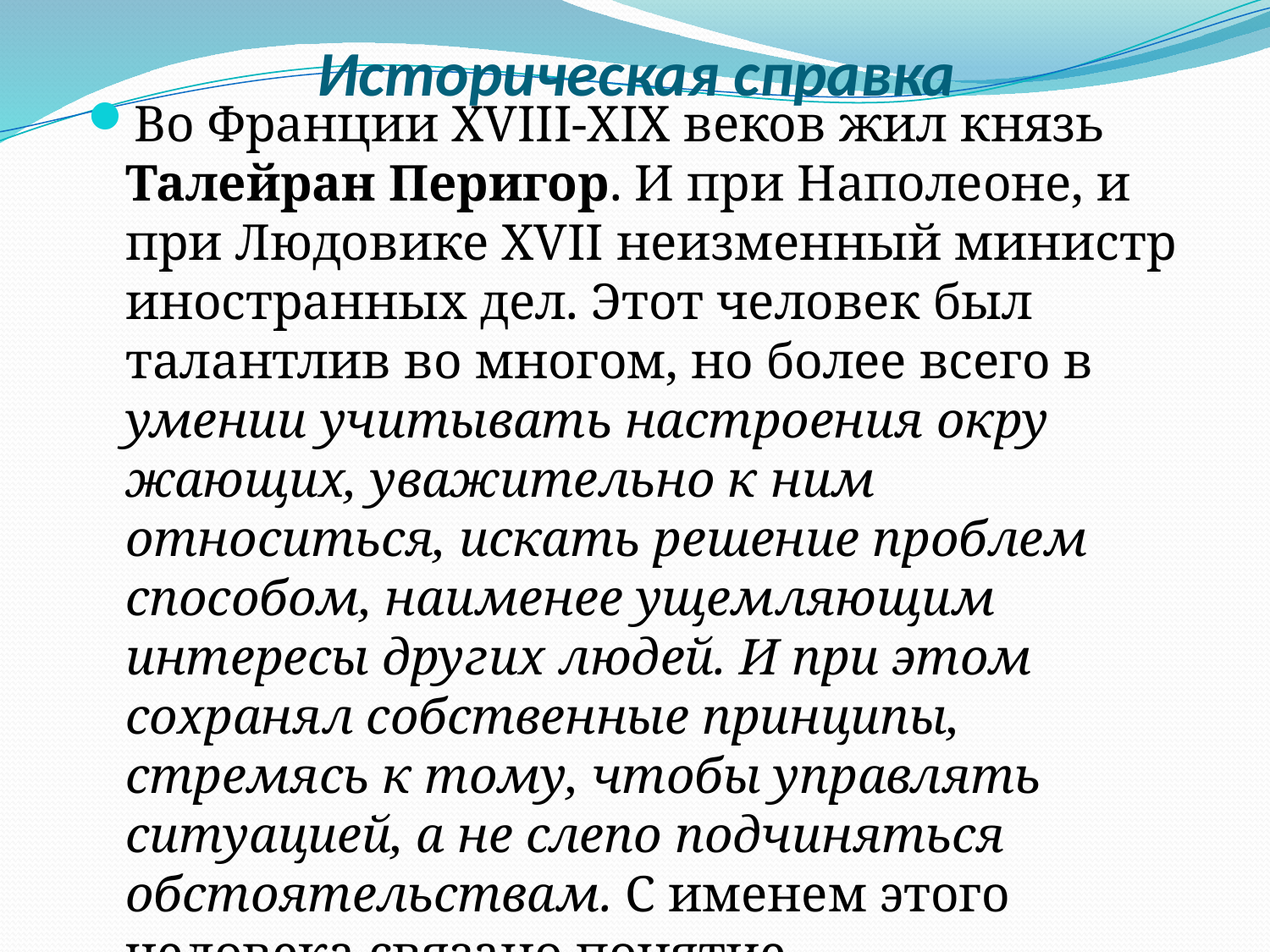

# Историческая справка
Во Франции XVIII-XIX веков жил князь Талейран Перигор. И при Наполеоне, и при Людовике XVII неизменный министр иностранных дел. Этот человек был талантлив во многом, но более всего в умении учитывать настроения окру­жающих, уважительно к ним относиться, искать решение проблем способом, наименее ущемляющим интересы других людей. И при этом сохранял собственные принципы, стремясь к тому, чтобы управлять ситуацией, а не слепо подчиняться обстоятельствам. С именем этого человека связано понятие «толерантность».